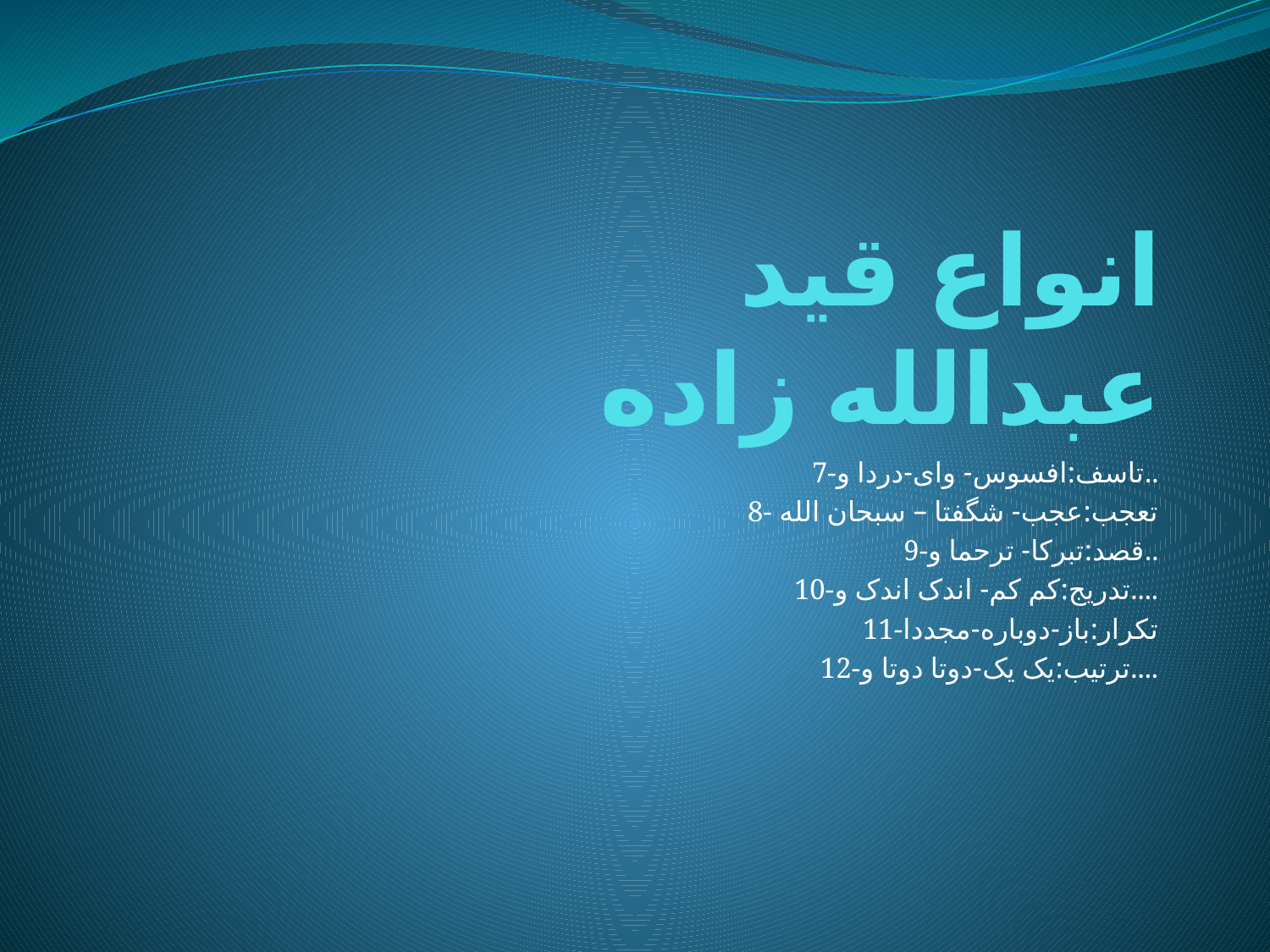

# انواع قید              عبدالله زاده
7-تاسف:افسوس- وای-دردا و..
 8- تعجب:عجب- شگفتا – سبحان الله
9-قصد:تبرکا- ترحما و..
10-تدریج:کم کم- اندک اندک و....
11-تکرار:باز-دوباره-مجددا
12-ترتیب:یک یک-دوتا دوتا و....